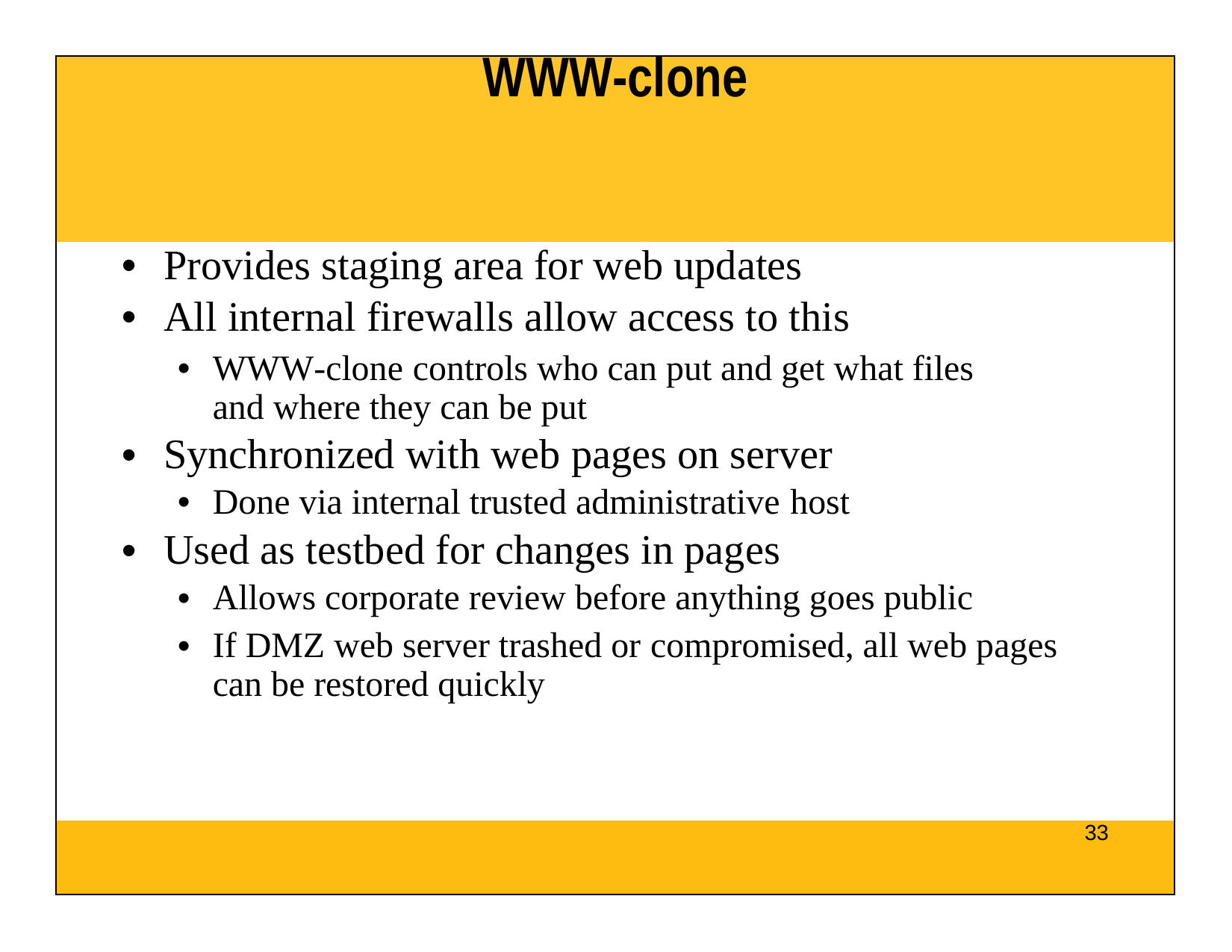

| WWW-clone |
| --- |
| Provides staging area for web updates All internal firewalls allow access to this WWW-clone controls who can put and get what files and where they can be put Synchronized with web pages on server Done via internal trusted administrative host Used as testbed for changes in pages Allows corporate review before anything goes public If DMZ web server trashed or compromised, all web pages can be restored quickly |
| 33 |